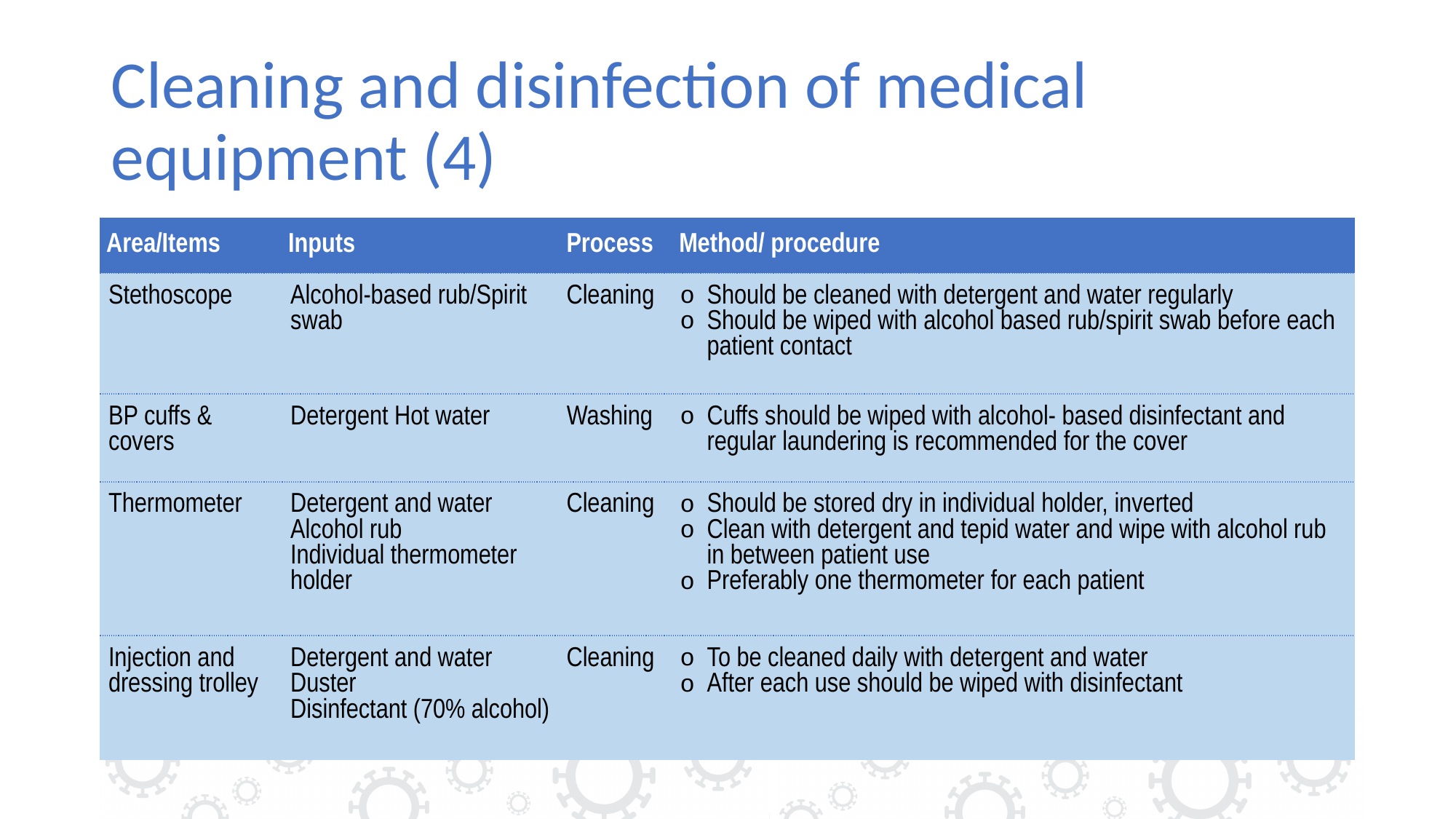

# Cleaning and disinfection of medical equipment (4)
| Area/Items | Inputs | Process | Method/ procedure |
| --- | --- | --- | --- |
| Stethoscope | Alcohol-based rub/Spirit swab | Cleaning | Should be cleaned with detergent and water regularly Should be wiped with alcohol based rub/spirit swab before each patient contact |
| BP cuffs & covers | Detergent Hot water | Washing | Cuffs should be wiped with alcohol- based disinfectant and regular laundering is recommended for the cover |
| Thermometer | Detergent and water Alcohol rub Individual thermometer holder | Cleaning | Should be stored dry in individual holder, inverted Clean with detergent and tepid water and wipe with alcohol rub in between patient use Preferably one thermometer for each patient |
| Injection and dressing trolley | Detergent and water Duster Disinfectant (70% alcohol) | Cleaning | To be cleaned daily with detergent and water After each use should be wiped with disinfectant |